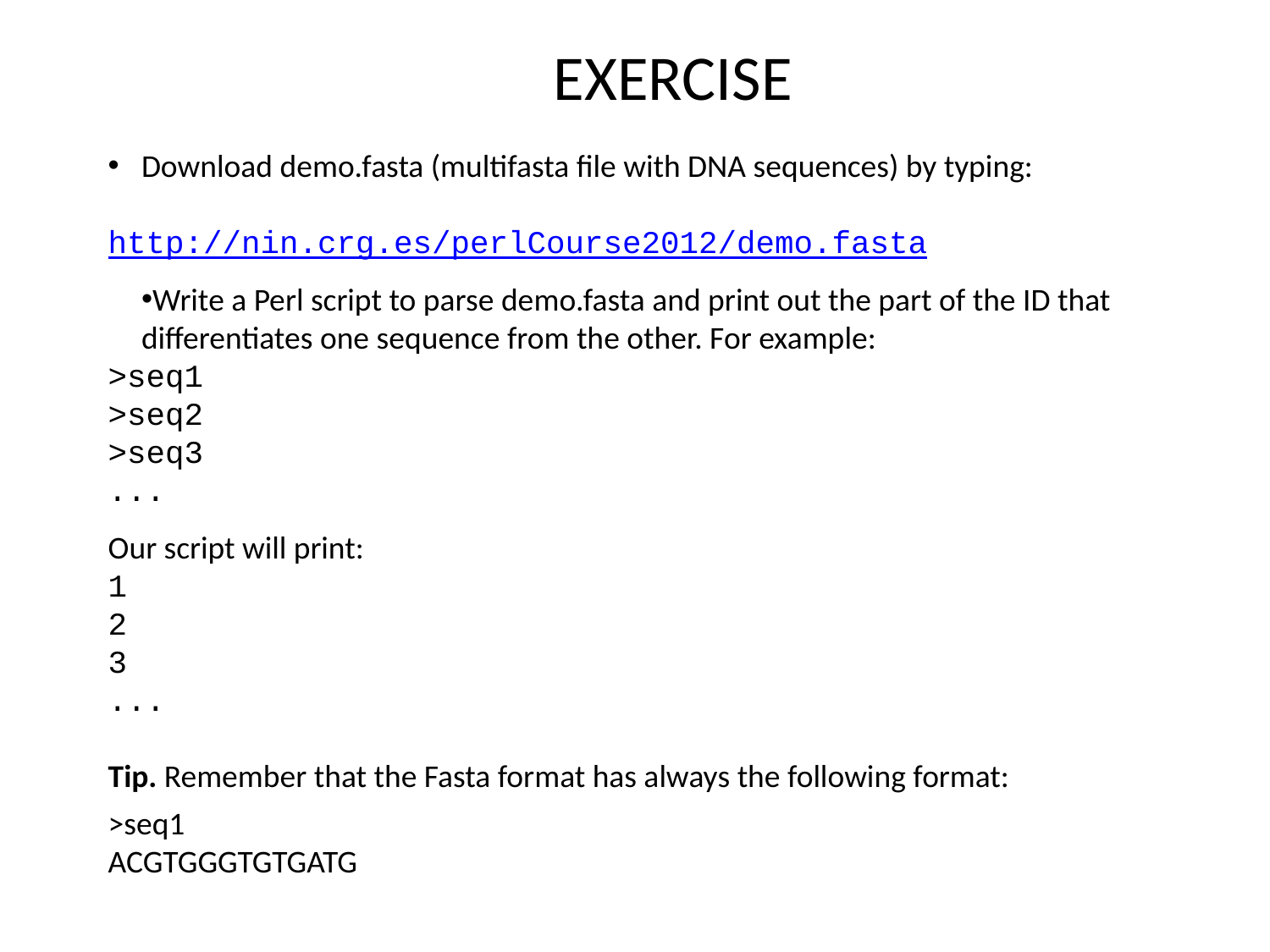

EXERCISE
Download demo.fasta (multifasta file with DNA sequences) by typing:

http://nin.crg.es/perlCourse2012/demo.fasta
Write a Perl script to parse demo.fasta and print out the part of the ID that
differentiates one sequence from the other. For example:
>seq1
>seq2
>seq3
...
Our script will print:
1
2
3
...

Tip. Remember that the Fasta format has always the following format:
>seq1
ACGTGGGTGTGATG